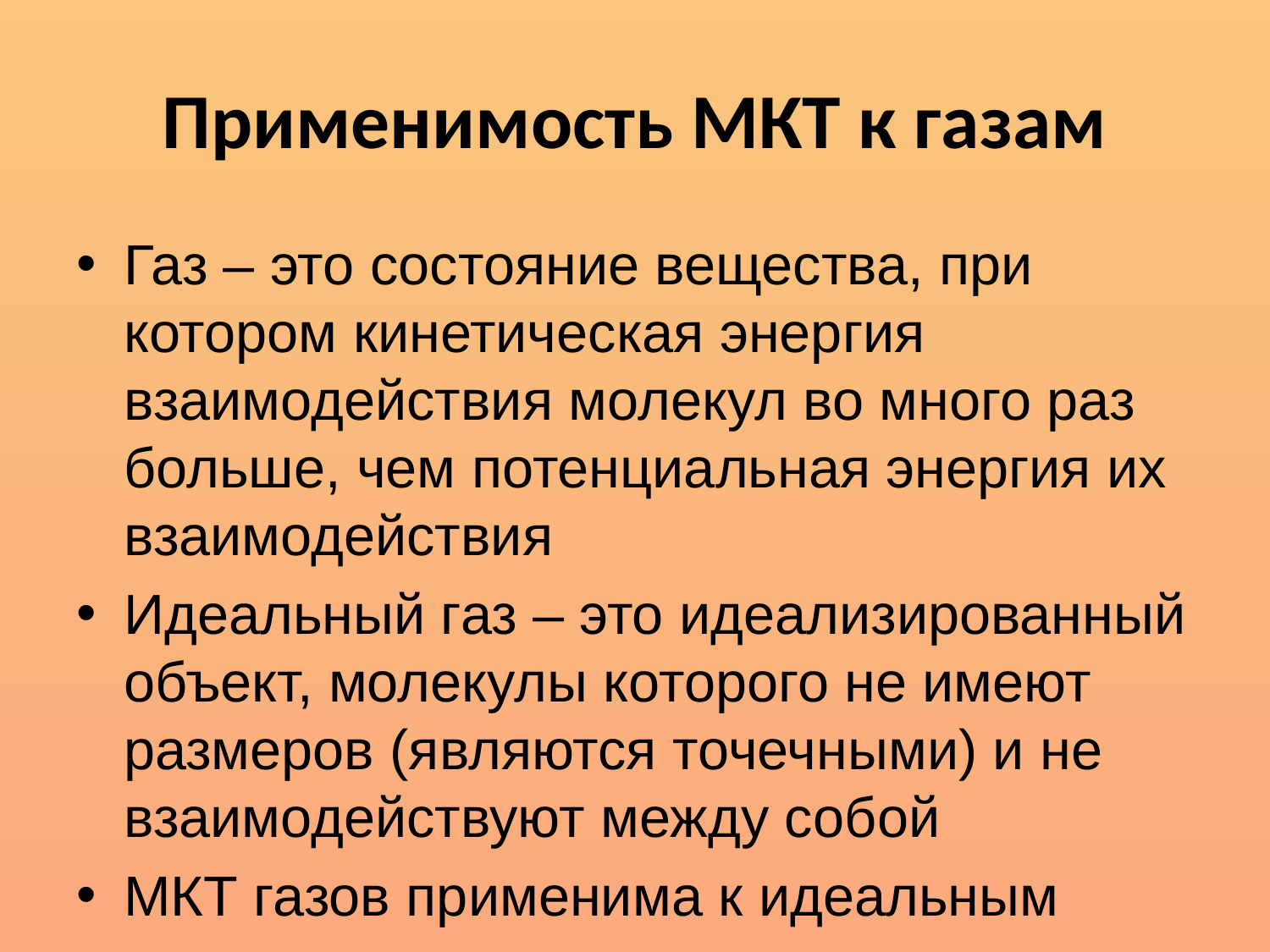

# Применимость МКТ к газам
Газ – это состояние вещества, при котором кинетическая энергия взаимодействия молекул во много раз больше, чем потенциальная энергия их взаимодействия
Идеальный газ – это идеализированный объект, молекулы которого не имеют размеров (являются точечными) и не взаимодействуют между собой
МКТ газов применима к идеальным газам